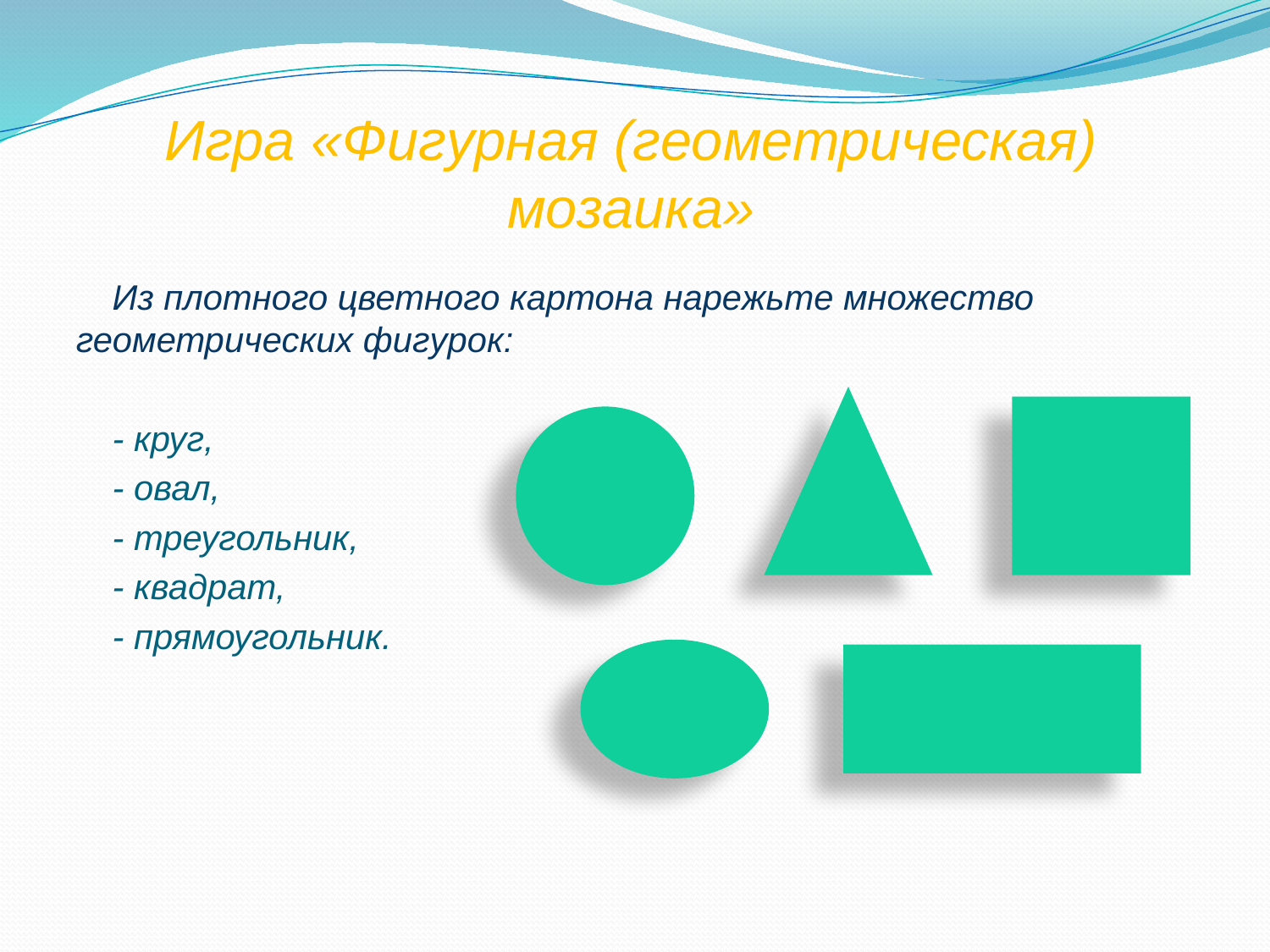

# Игра «Фигурная (геометрическая) мозаика»
Из плотного цветного картона нарежьте множество геометрических фигурок:

- круг,
- овал,
- треугольник,
- квадрат,
- прямоугольник.